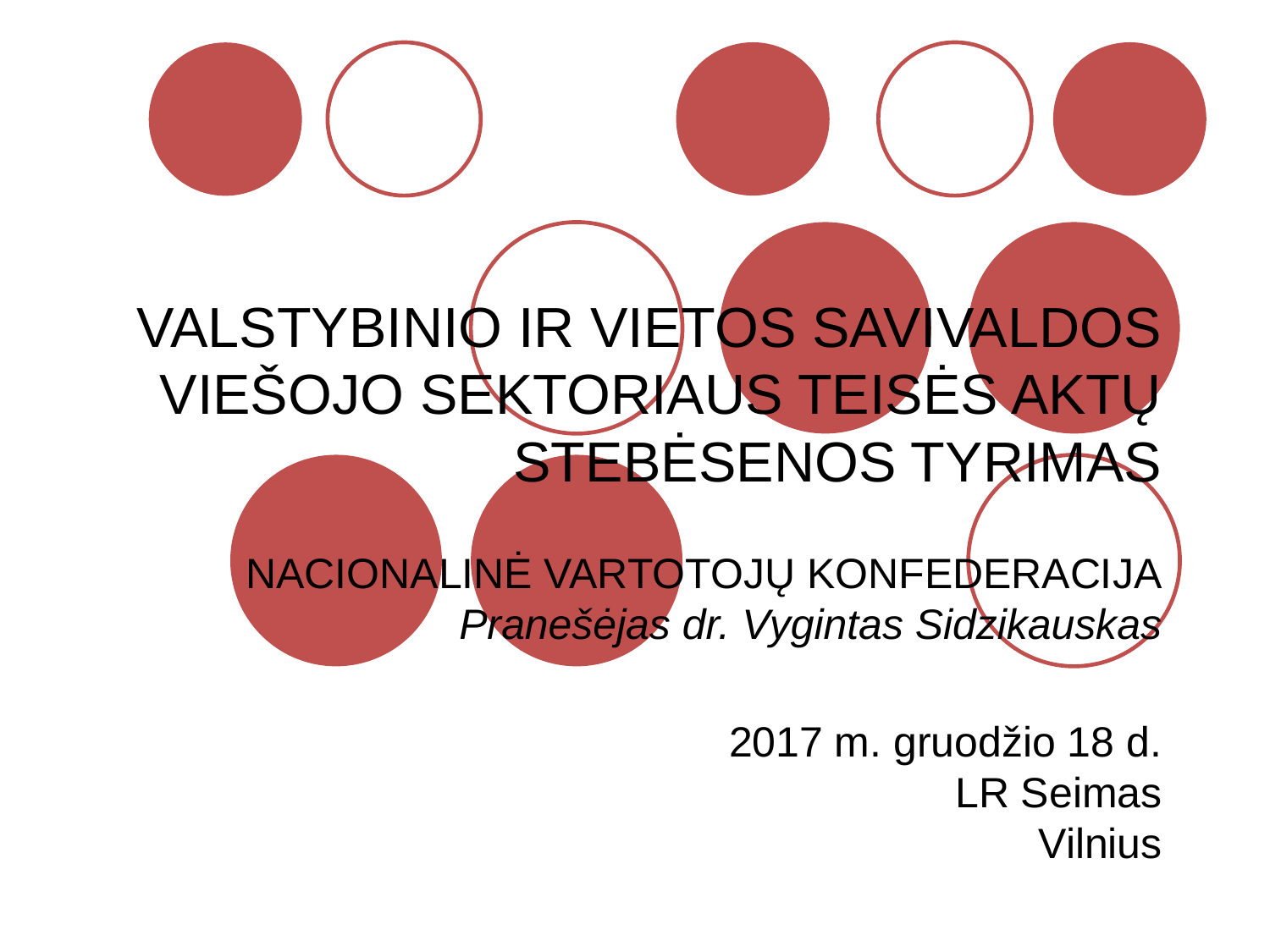

VALSTYBINIO IR VIETOS SAVIVALDOS VIEŠOJO SEKTORIAUS TEISĖS AKTŲ STEBĖSENOS TYRIMAS
NACIONALINĖ VARTOTOJŲ KONFEDERACIJA
Pranešėjas dr. Vygintas Sidzikauskas

2017 m. gruodžio 18 d.
LR Seimas
Vilnius